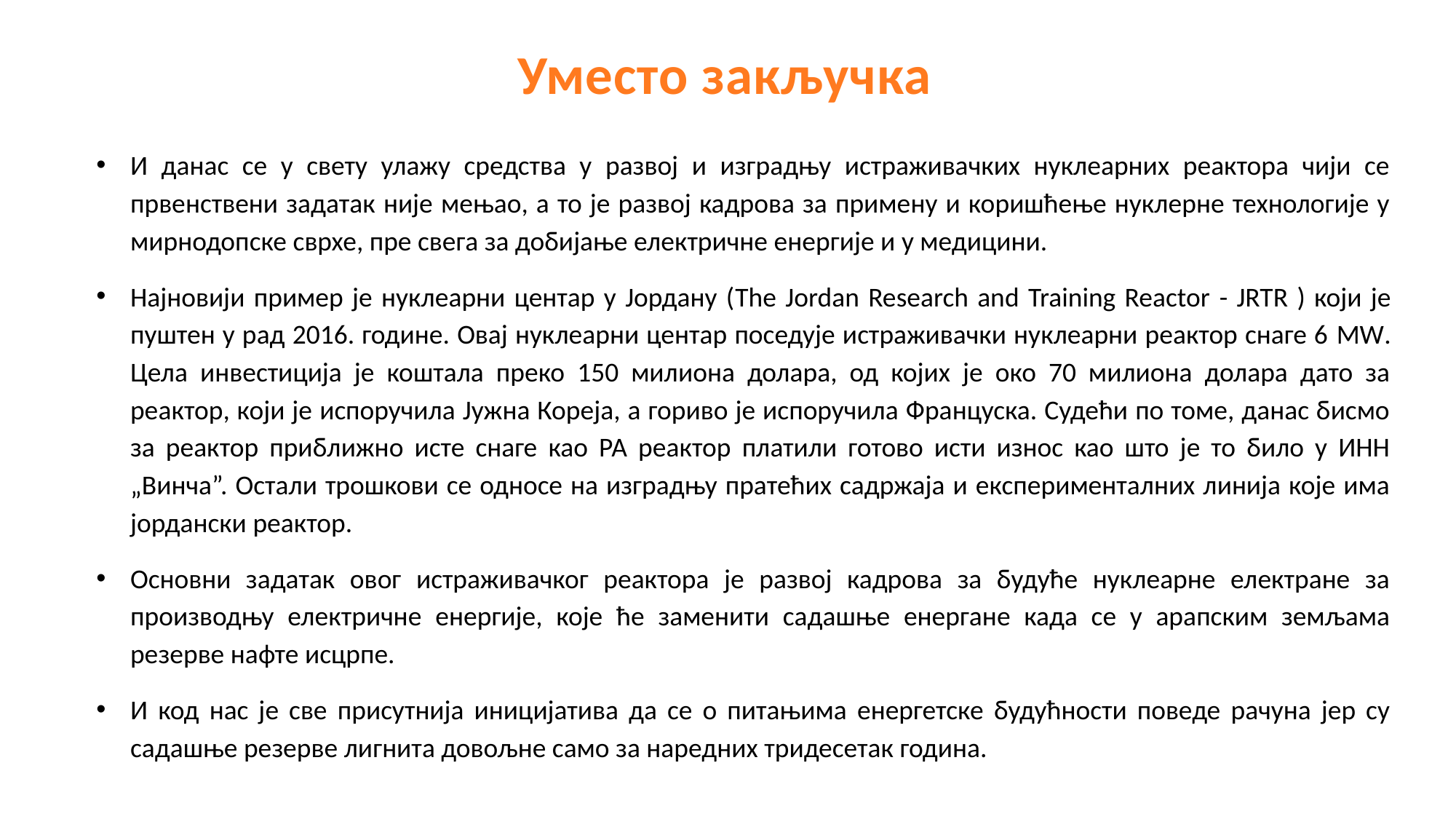

Уместо закључка
И данас се у свету улажу средства у развој и изградњу истраживачких нуклеарних реактора чији се првенствени задатак није мењао, а то је развој кадрова за примену и коришћење нуклерне технологије у мирнодопске сврхе, пре свега за добијање електричне енергије и у медицини.
Најновији пример је нуклеарни центар у Јордану (The Jordan Research and Training Reactor - JRTR ) који је пуштен у рад 2016. године. Овај нуклеарни центар поседује истраживачки нуклеарни реактор снаге 6 MW. Цела инвестиција је коштала преко 150 милиона долара, од којих је око 70 милиона долара дато за реактор, који је испоручила Јужна Кореја, а гориво је испоручила Француска. Судећи по томе, данас бисмо за реактор приближно исте снаге као РА реактор платили готово исти износ као што је то било у ИНН „Винча”. Остали трошкови се односе на изградњу пратећих садржаја и експерименталних линија које има јордански реактор.
Основни задатак овог истраживачког реактора је развој кадрова за будуће нуклеарне електране за производњу електричне енергије, које ће заменити садашње енергане када се у арапским земљама резерве нафте исцрпе.
И код нас је све присутнија иницијатива да се о питањима енергетске будућности поведе рачуна јер су садашње резерве лигнита довољне само за наредних тридесетак година.